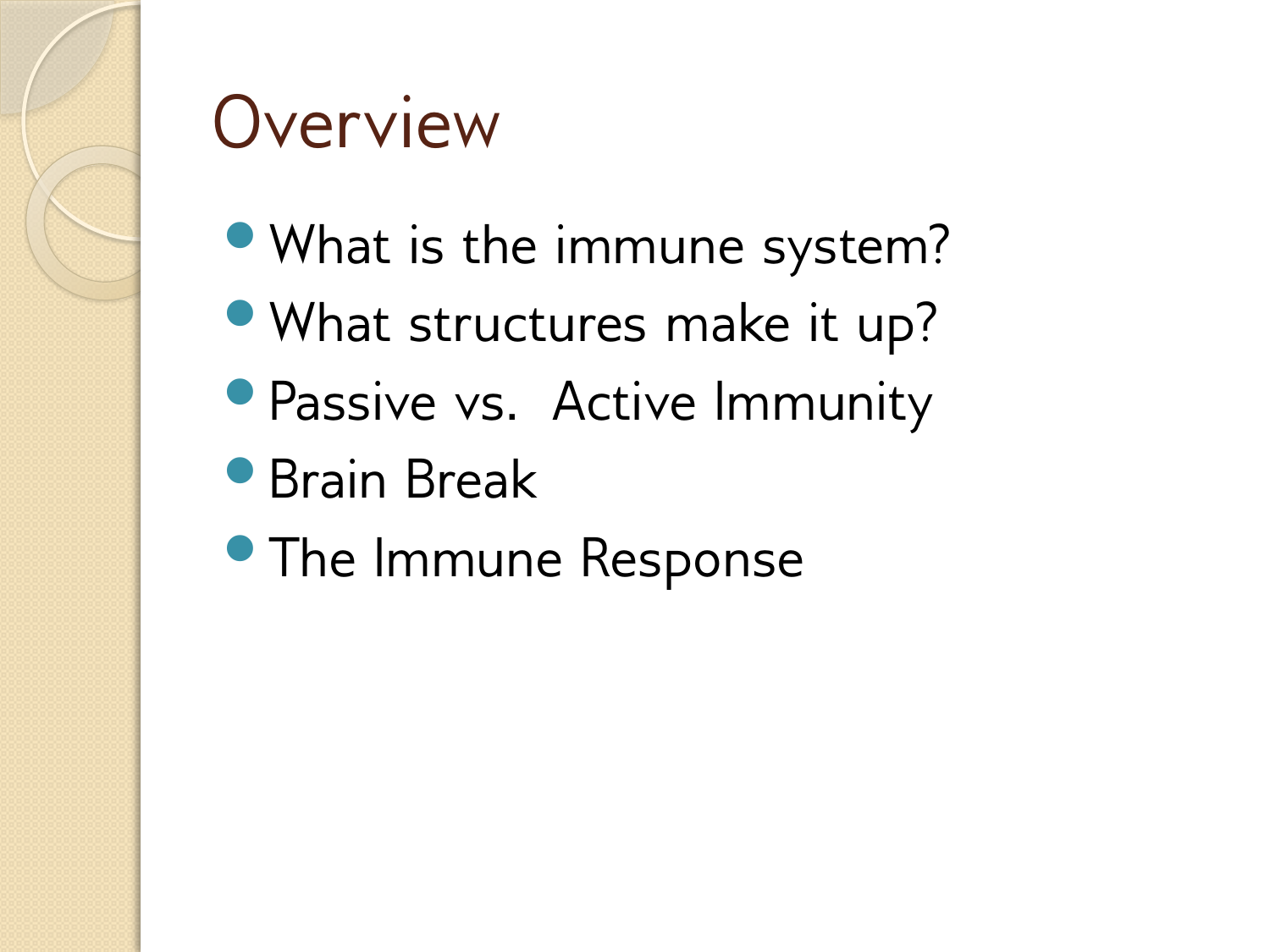

# Overview
What is the immune system?
What structures make it up?
Passive vs.  Active Immunity
Brain Break
The Immune Response